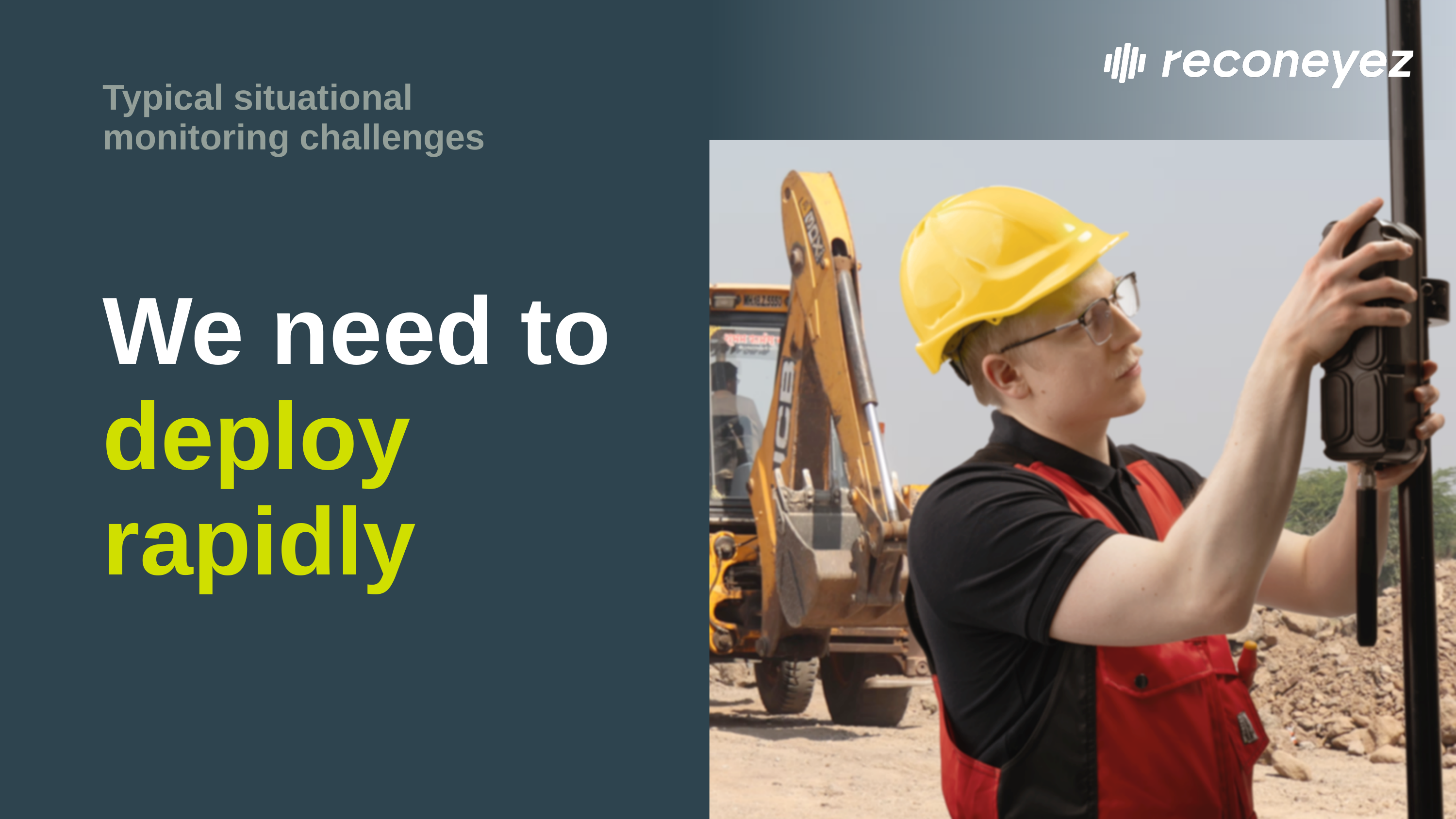

Typical situational
monitoring challenges
We need to deploy rapidly